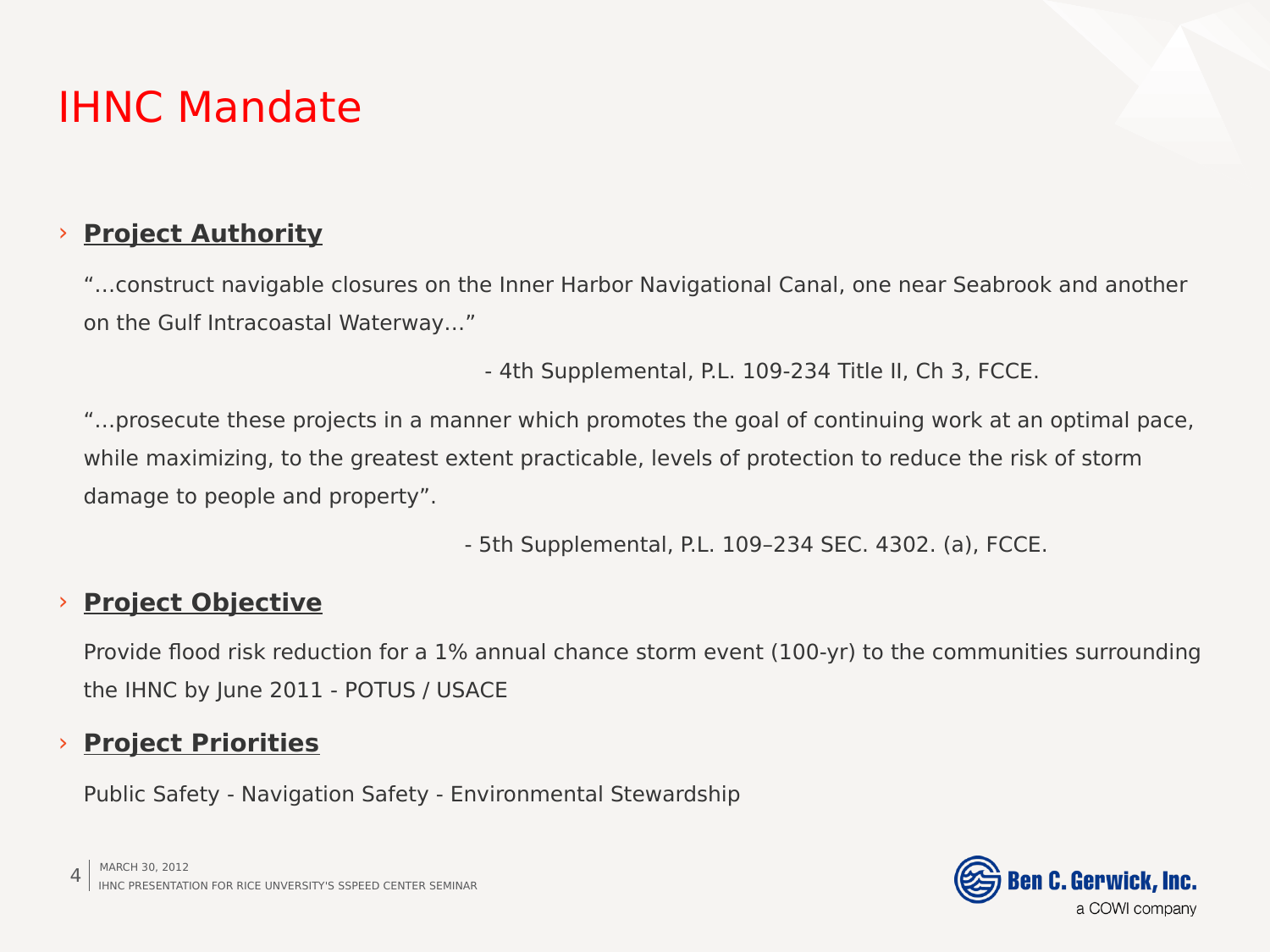

# IHNC Mandate
Project Authority
	“…construct navigable closures on the Inner Harbor Navigational Canal, one near Seabrook and another on the Gulf Intracoastal Waterway…”
				   - 4th Supplemental, P.L. 109-234 Title II, Ch 3, FCCE.
	“…prosecute these projects in a manner which promotes the goal of continuing work at an optimal pace, while maximizing, to the greatest extent practicable, levels of protection to reduce the risk of storm damage to people and property”.
			   	- 5th Supplemental, P.L. 109–234 SEC. 4302. (a), FCCE.
Project Objective
	Provide flood risk reduction for a 1% annual chance storm event (100-yr) to the communities surrounding the IHNC by June 2011 - POTUS / USACE
Project Priorities
	Public Safety - Navigation Safety - Environmental Stewardship

4
March 30, 2012
IHNC Presentation for Rice Unversity's SSPEED Center Seminar